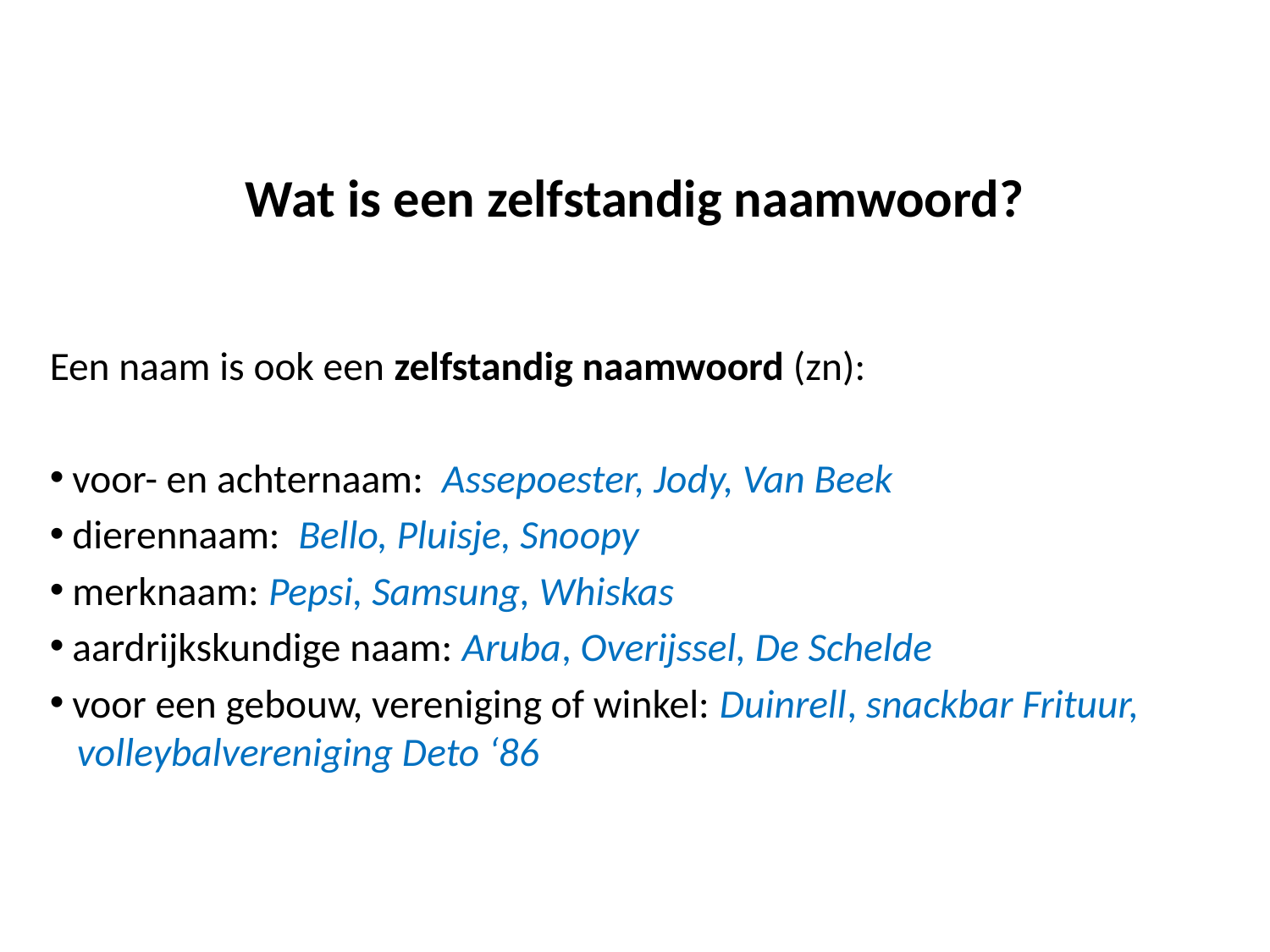

# Wat is een zelfstandig naamwoord?
Een naam is ook een zelfstandig naamwoord (zn):

 voor- en achternaam:  Assepoester, Jody, Van Beek
 dierennaam:  Bello, Pluisje, Snoopy
 merknaam: Pepsi, Samsung, Whiskas
 aardrijkskundige naam: Aruba, Overijssel, De Schelde
 voor een gebouw, vereniging of winkel: Duinrell, snackbar Frituur,
   volleybalvereniging Deto ‘86